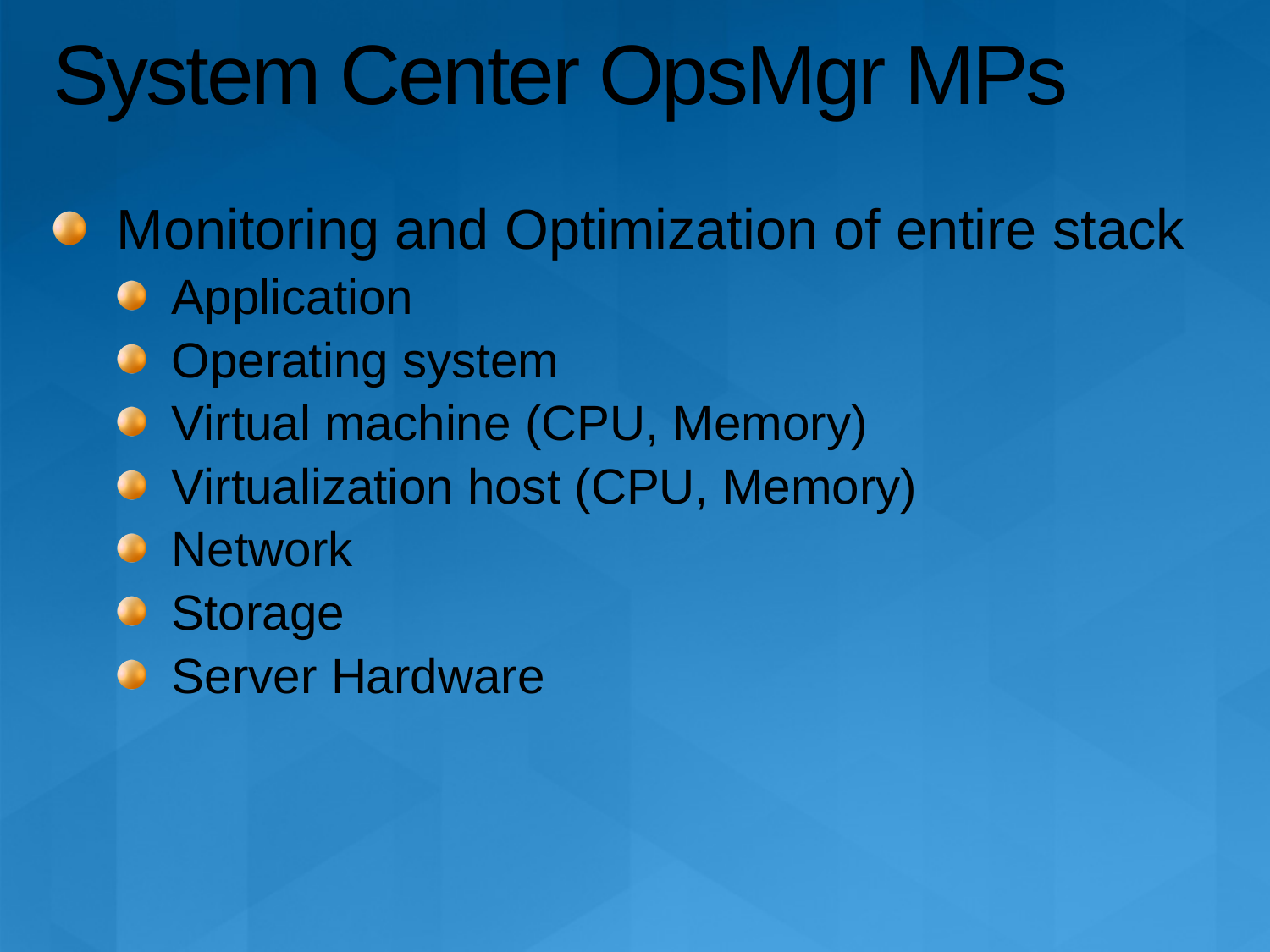

# System Center OpsMgr MPs
Monitoring and Optimization of entire stack
Application
Operating system
Virtual machine (CPU, Memory)
Virtualization host (CPU, Memory)
Network
Storage
Server Hardware